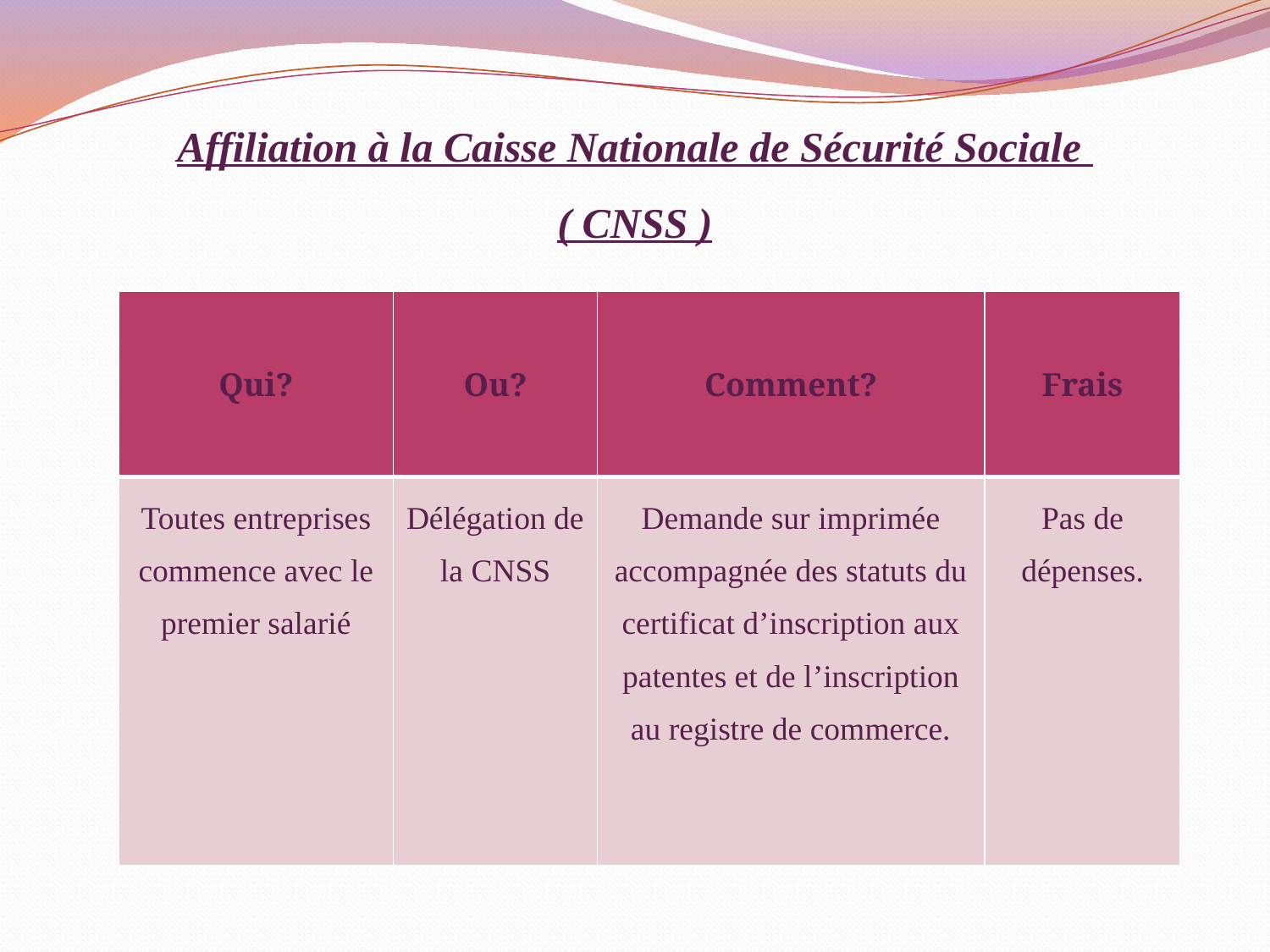

# Affiliation à la Caisse Nationale de Sécurité Sociale ( CNSS )
| Qui? | Ou? | Comment? | Frais |
| --- | --- | --- | --- |
| Toutes entreprises commence avec le premier salarié | Délégation de la CNSS | Demande sur imprimée accompagnée des statuts du certificat d’inscription aux patentes et de l’inscription au registre de commerce. | Pas de dépenses. |